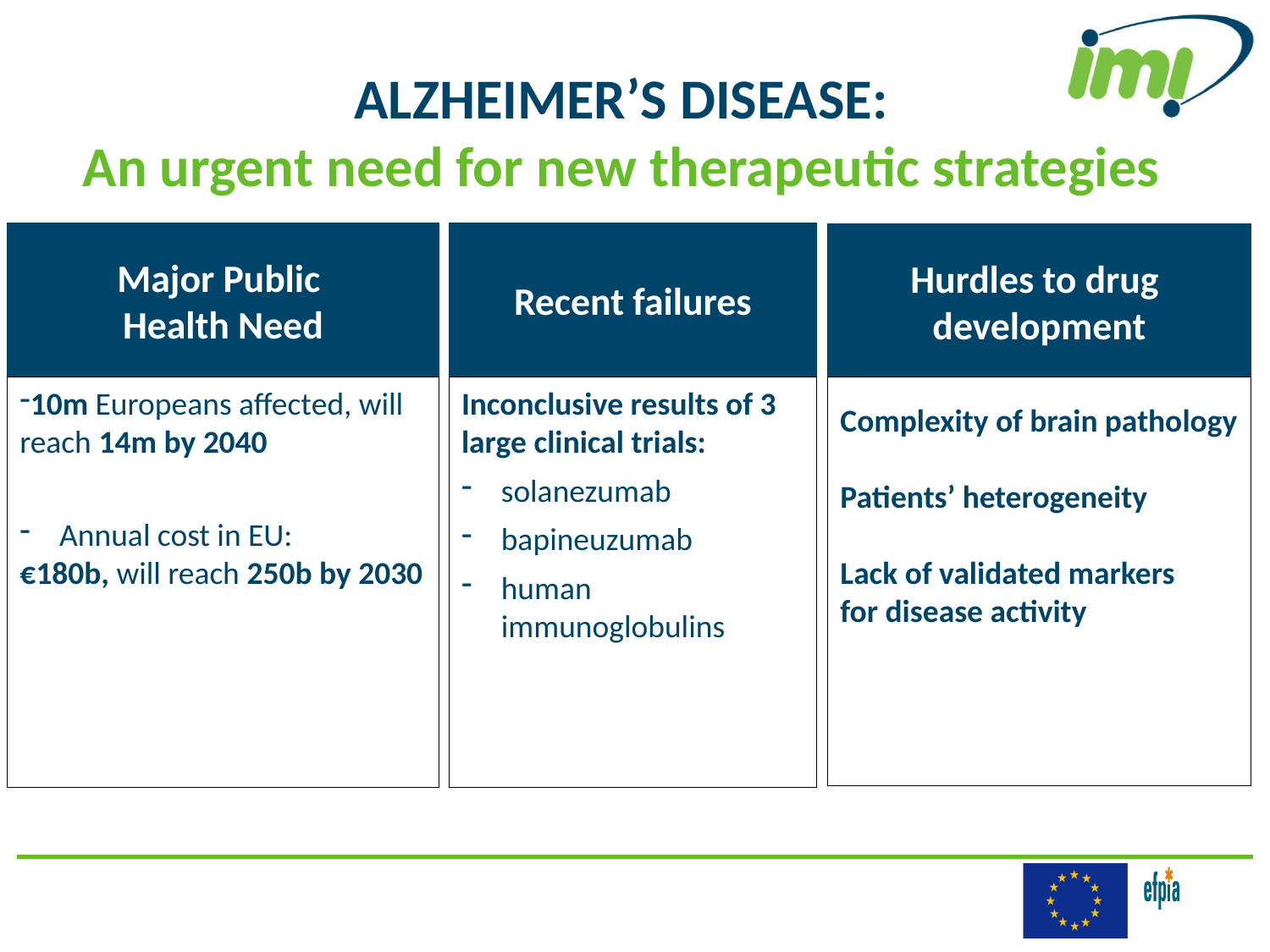

ALZHEIMER’S DISEASE:
An urgent need for new therapeutic strategies
Major Public
Health Need
Recent failures
Hurdles to drug
development
10m Europeans affected, will reach 14m by 2040

Annual cost in EU:
€180b, will reach 250b by 2030

Inconclusive results of 3 large clinical trials:
solanezumab
bapineuzumab
human immunoglobulins

Complexity of brain pathology

Patients’ heterogeneity

Lack of validated markers
for disease activity